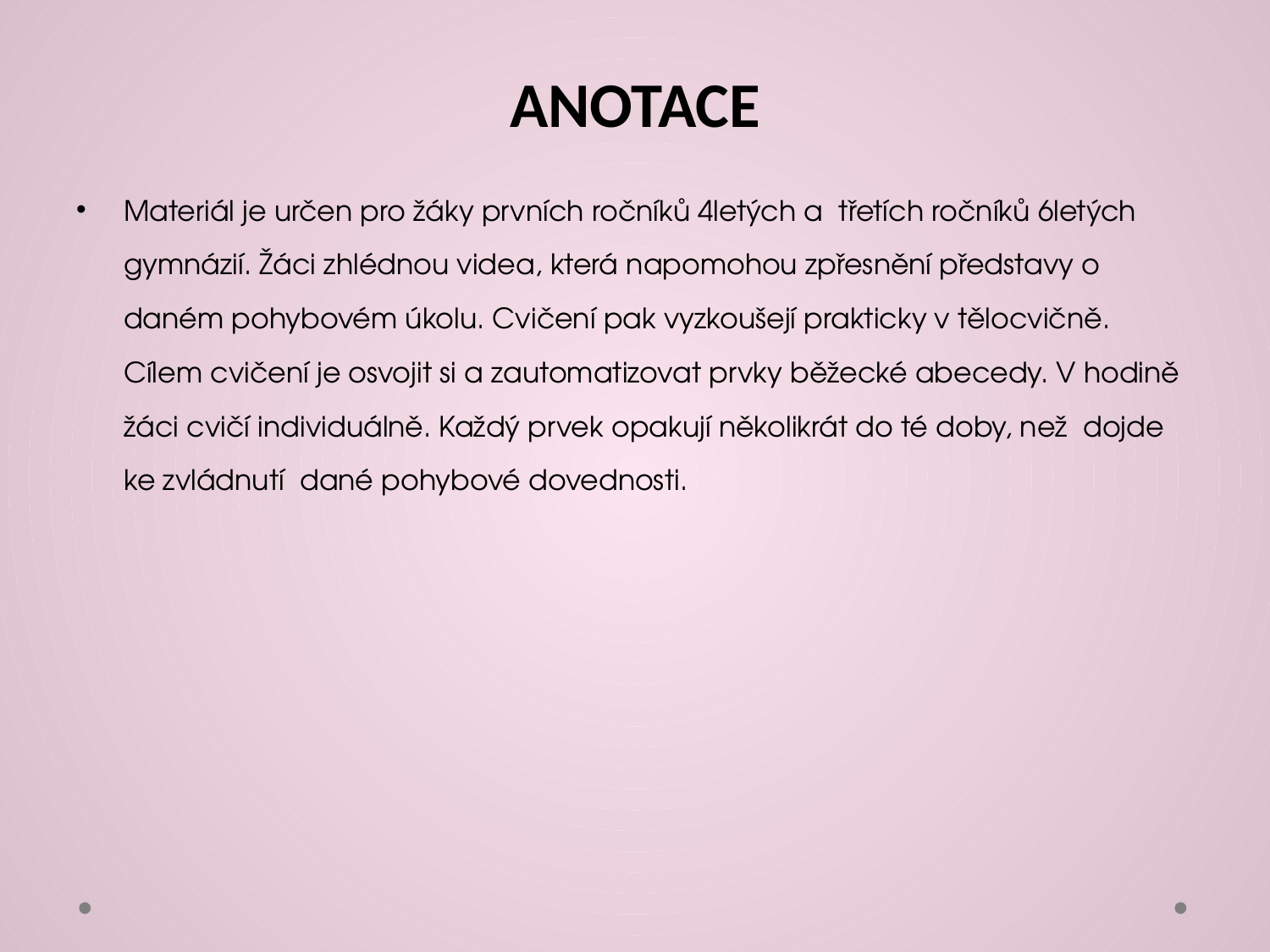

# ANOTACE
Materiál je určen pro žáky prvních ročníků 4letých a  třetích ročníků 6letých gymnázií. Žáci zhlédnou videa, která napomohou zpřesnění představy o daném pohybovém úkolu. Cvičení pak vyzkoušejí prakticky v tělocvičně. Cílem cvičení je osvojit si a zautomatizovat prvky běžecké abecedy. V hodině žáci cvičí individuálně. Každý prvek opakují několikrát do té doby, než  dojde ke zvládnutí  dané pohybové dovednosti.